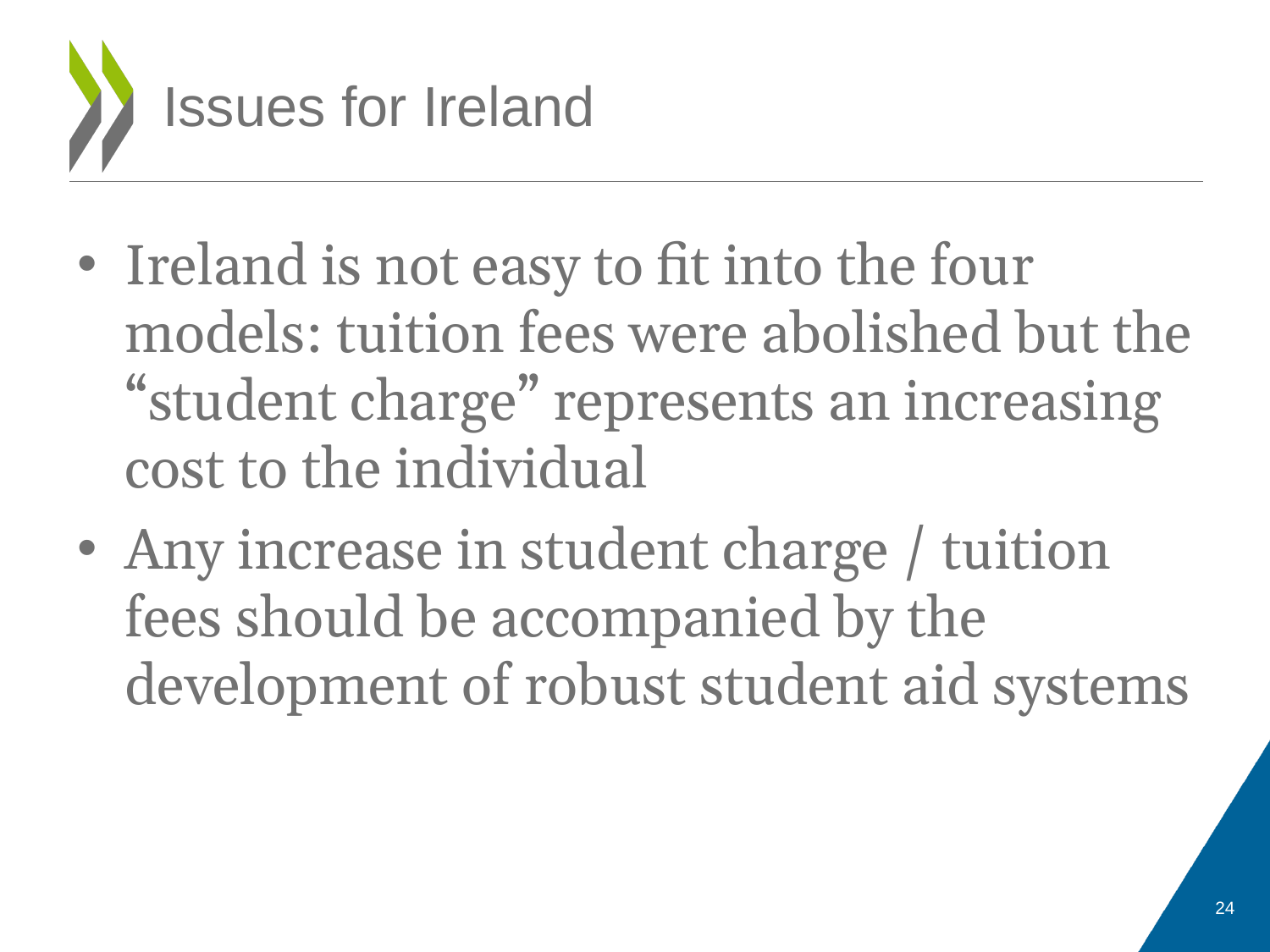

# Issues for Ireland
Ireland is not easy to fit into the four models: tuition fees were abolished but the “student charge” represents an increasing cost to the individual
Any increase in student charge / tuition fees should be accompanied by the development of robust student aid systems
24